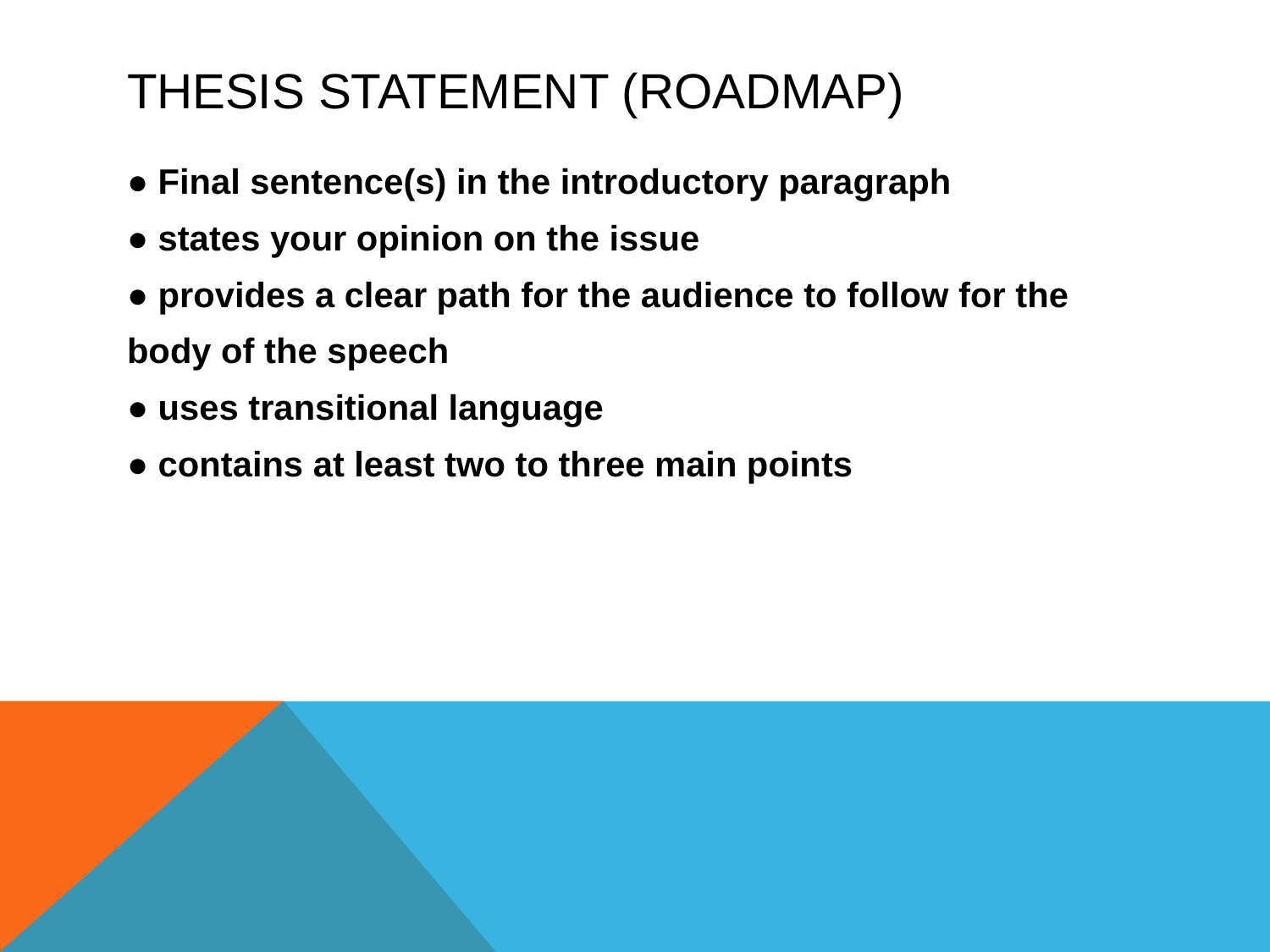

# Thesis Statement (Roadmap)
● Final sentence(s) in the introductory paragraph
● states your opinion on the issue
● provides a clear path for the audience to follow for the
body of the speech
● uses transitional language
● contains at least two to three main points